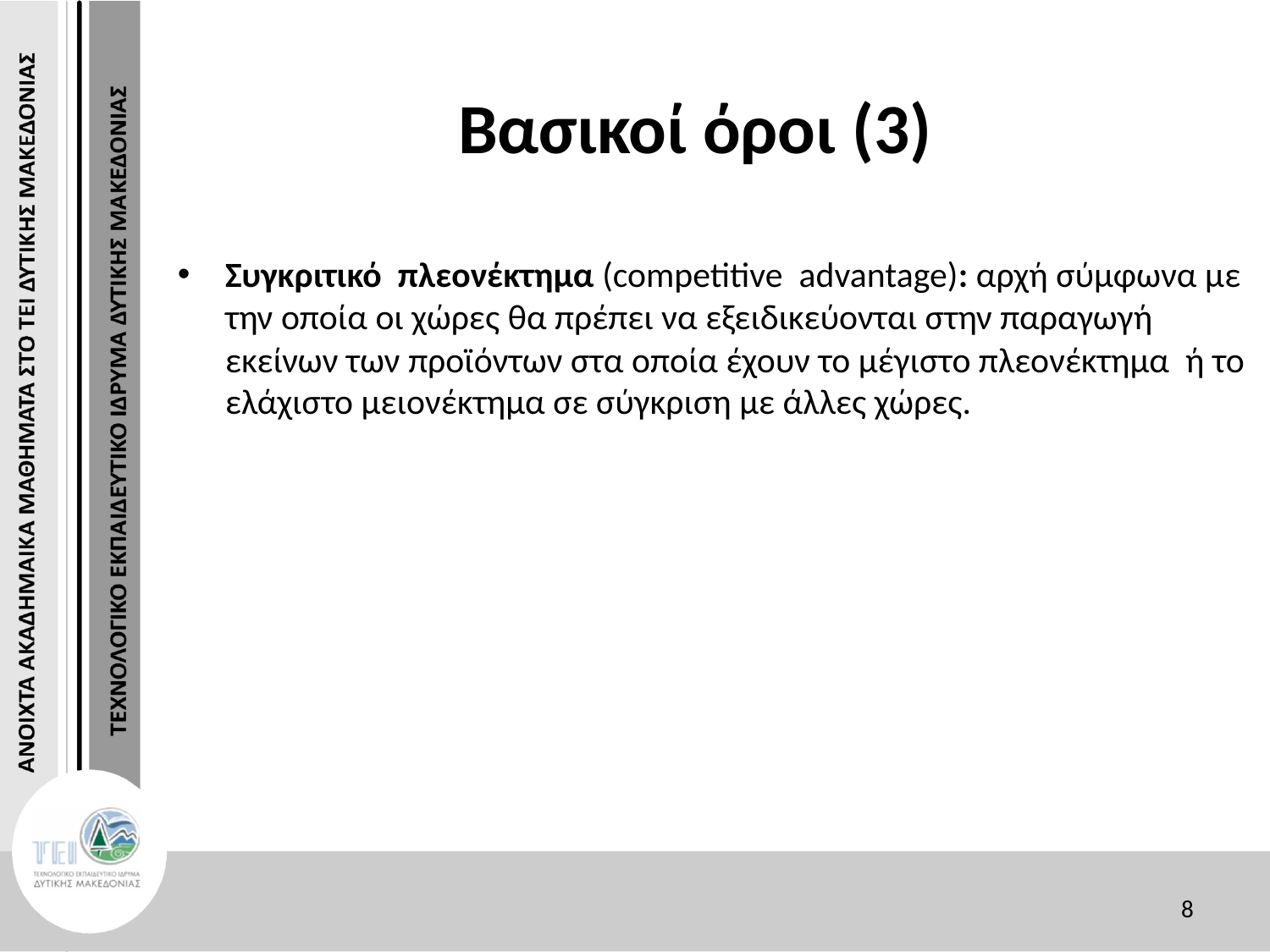

# Βασικοί όροι (3)
Συγκριτικό  πλεονέκτημα (competitive  advantage): αρχή σύμφωνα με την οποία οι χώρες θα πρέπει να εξειδικεύονται στην παραγωγή εκείνων των προϊόντων στα οποία έχουν το μέγιστο πλεονέκτημα  ή το ελάχιστο μειονέκτημα σε σύγκριση με άλλες χώρες.
8